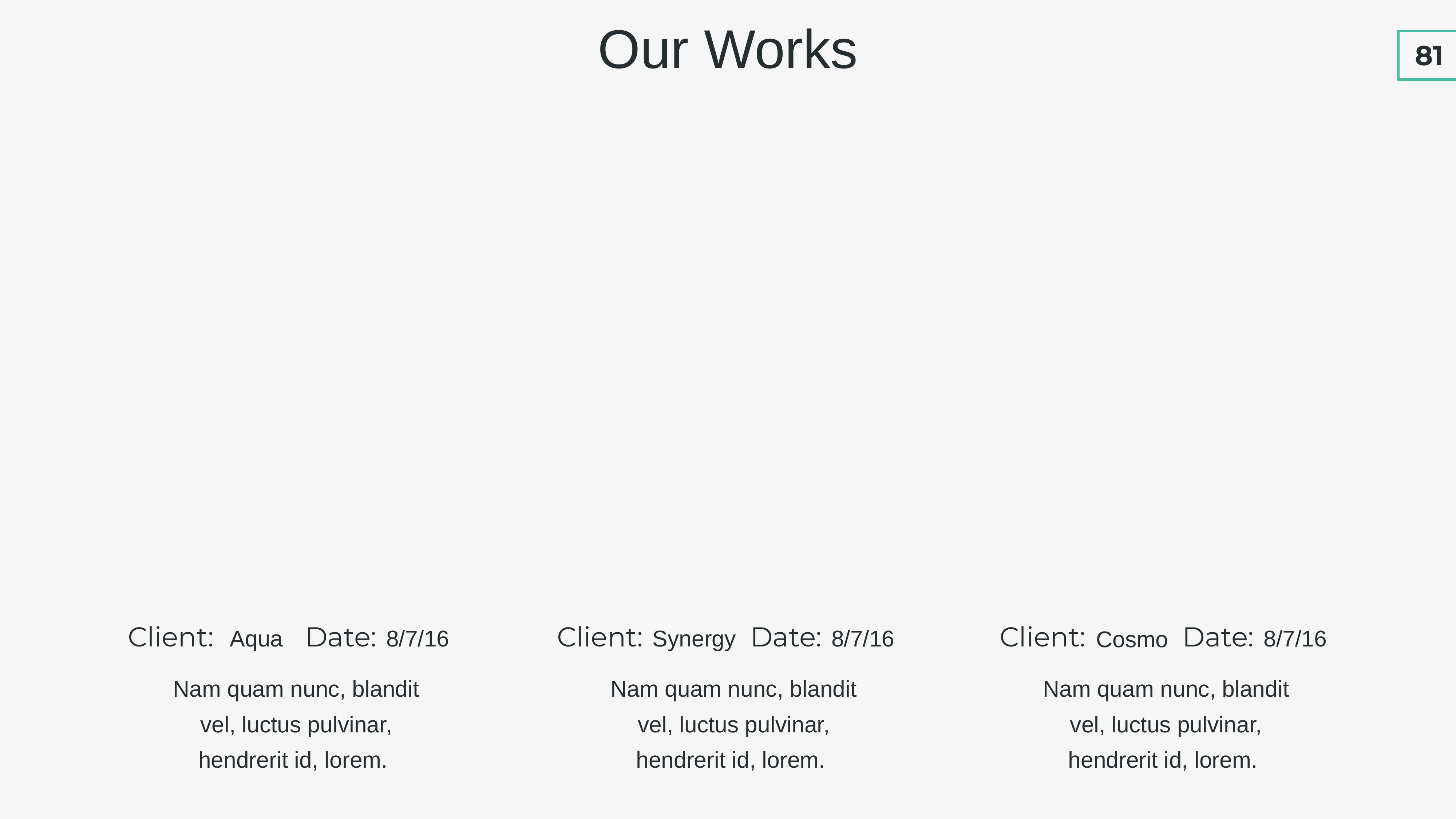

Our Works
81

Client:
Date:
Client:
Date:
Client:
Date:
Aqua
8/7/16
Synergy
8/7/16
8/7/16
Cosmo
Nam quam nunc, blandit vel, luctus pulvinar, hendrerit id, lorem.
Nam quam nunc, blandit vel, luctus pulvinar, hendrerit id, lorem.
Nam quam nunc, blandit vel, luctus pulvinar, hendrerit id, lorem.